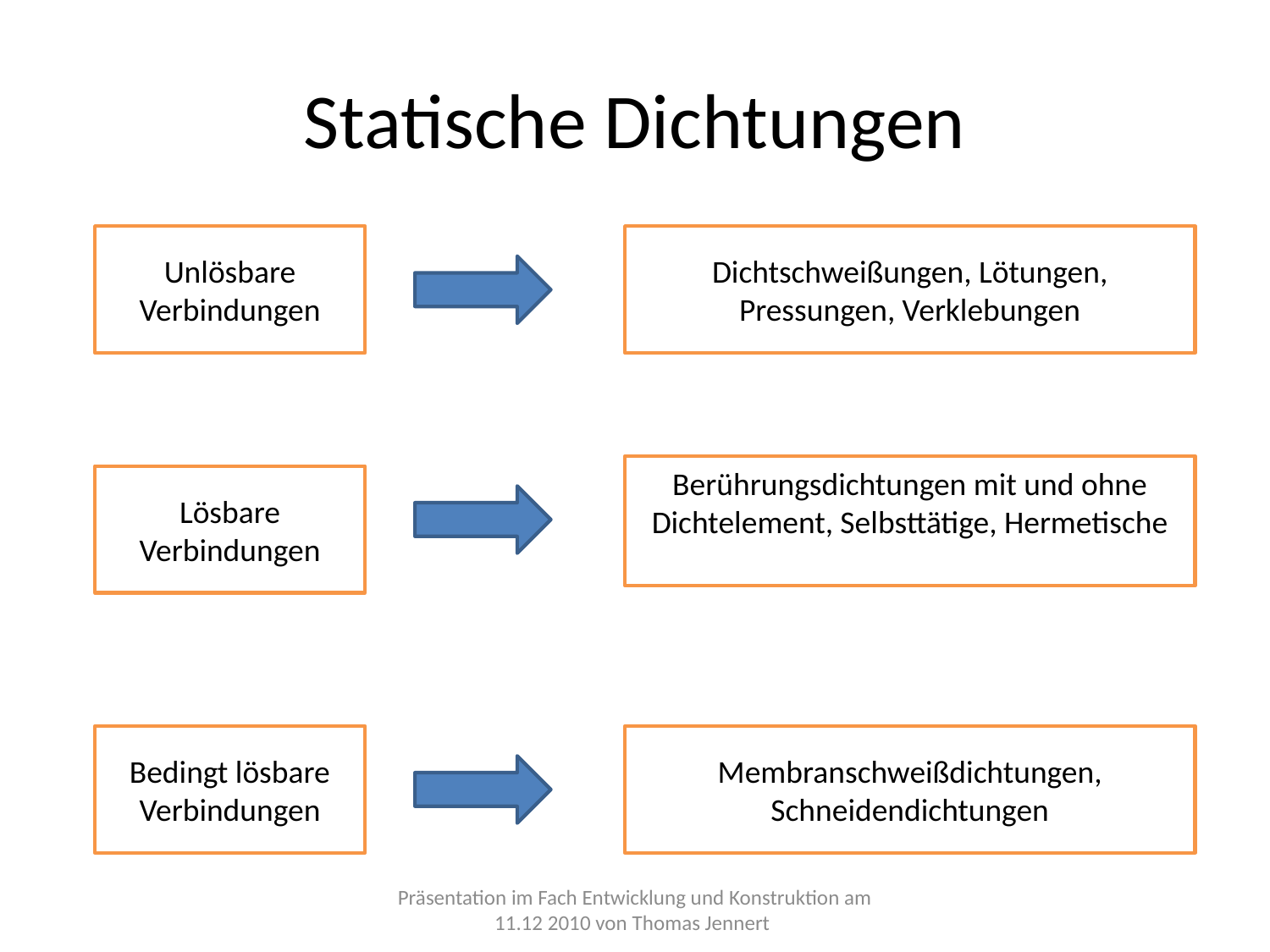

# Statische Dichtungen
Unlösbare Verbindungen
Dichtschweißungen, Lötungen, Pressungen, Verklebungen

Berührungsdichtungen mit und ohne Dichtelement, Selbsttätige, Hermetische

Lösbare Verbindungen

Bedingt lösbare Verbindungen
Membranschweißdichtungen, Schneidendichtungen

Präsentation im Fach Entwicklung und Konstruktion am 11.12 2010 von Thomas Jennert